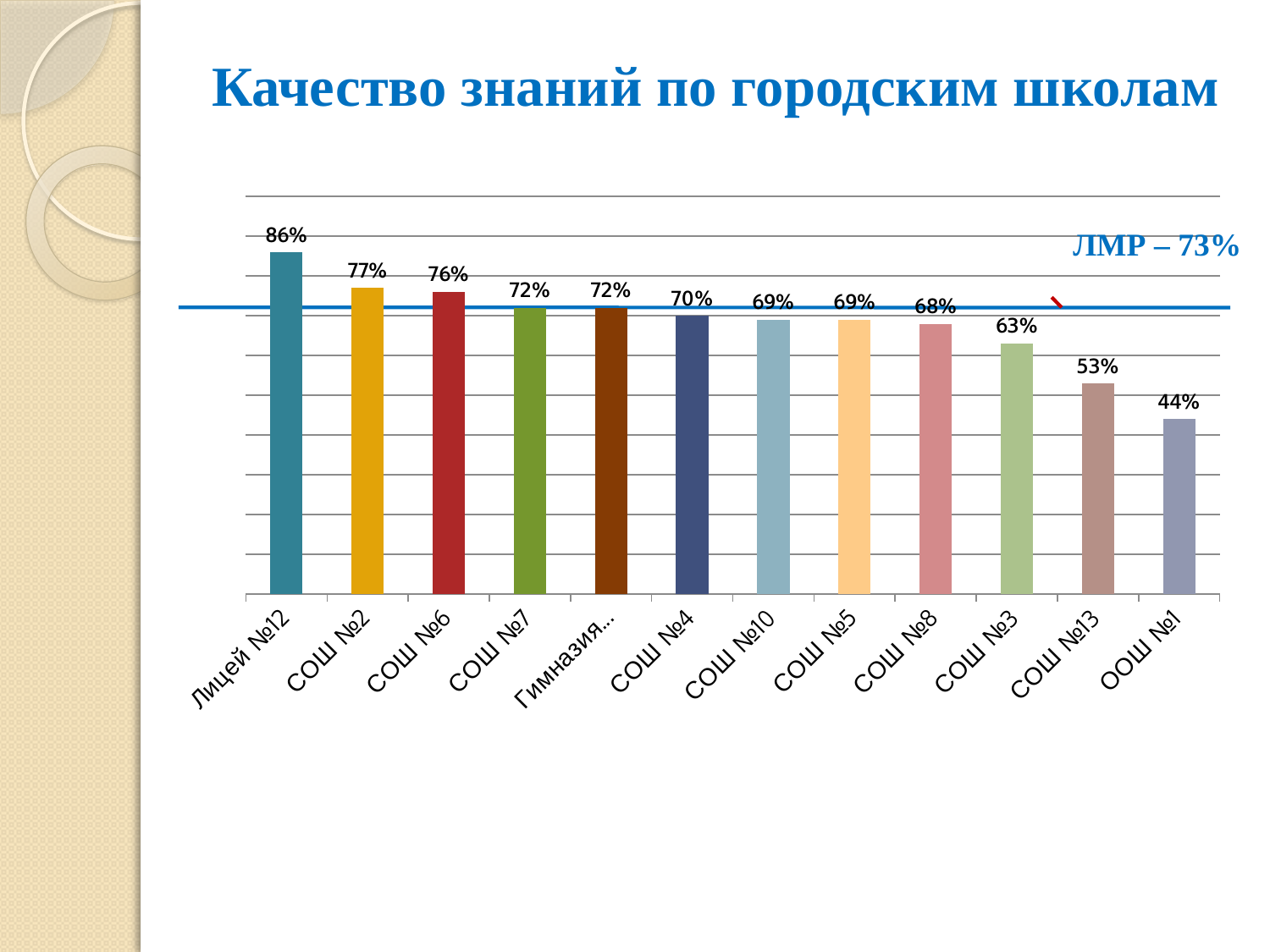

# Качество знаний по городским школам

### Chart

| Category |  |
|---|---|
| Лицей №12 | 0.8600000000000002 |
| СОШ №2 | 0.7700000000000002 |
| СОШ №6 | 0.7600000000000002 |
| СОШ №7 | 0.7200000000000002 |
| Гимназия №11 | 0.7200000000000002 |
| СОШ №4 | 0.7000000000000002 |
| СОШ №10 | 0.6900000000000002 |
| СОШ №5 | 0.6900000000000002 |
| СОШ №8 | 0.68 |
| СОШ №3 | 0.6300000000000002 |
| СОШ №13 | 0.53 |
| ООШ №1 | 0.44 |
ЛМР – 73%